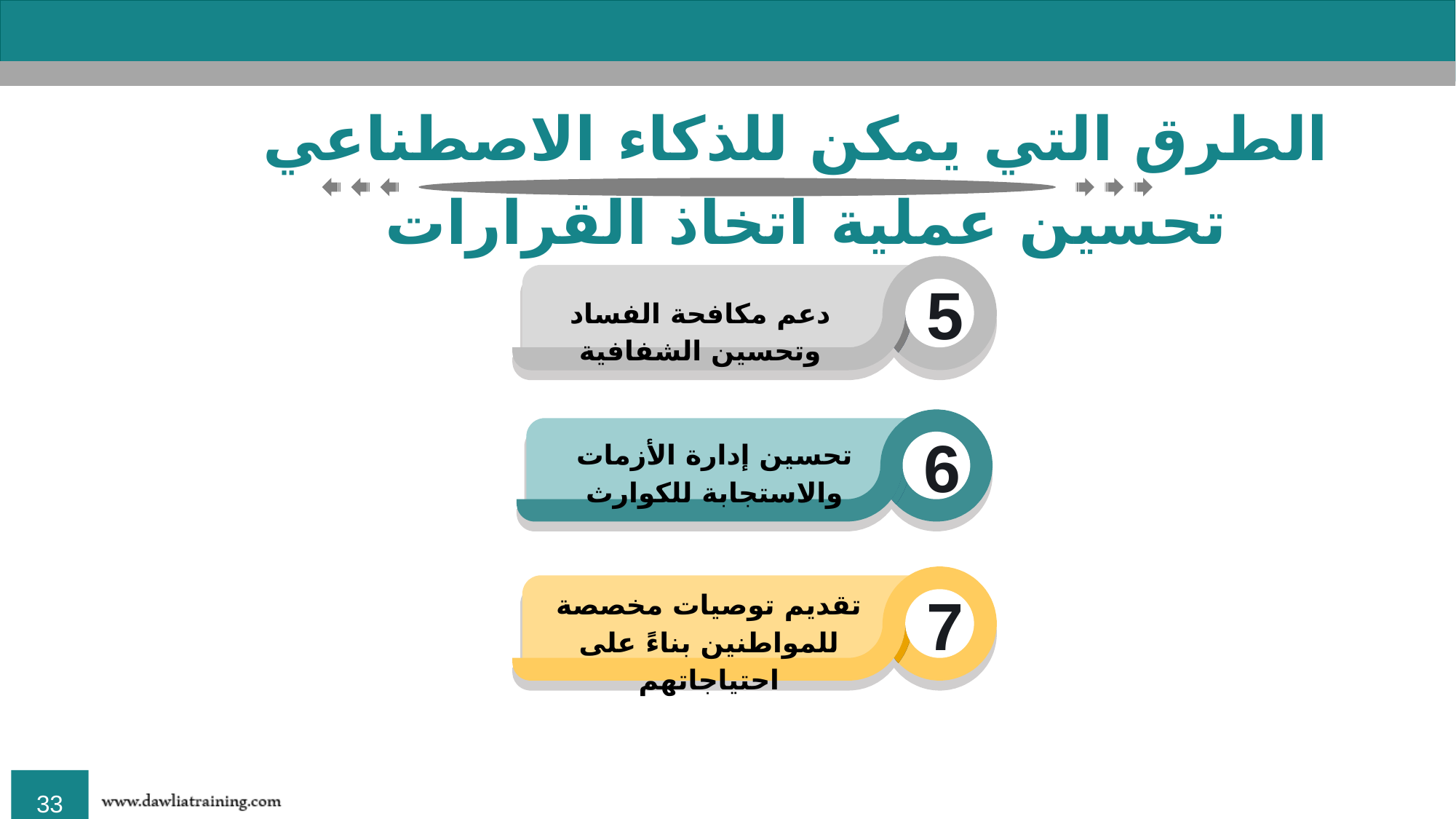

الطرق التي يمكن للذكاء الاصطناعي تحسين عملية اتخاذ القرارات

5

دعم مكافحة الفساد وتحسين الشفافية

6

تحسين إدارة الأزمات والاستجابة للكوارث

7

تقديم توصيات مخصصة للمواطنين بناءً على احتياجاتهم